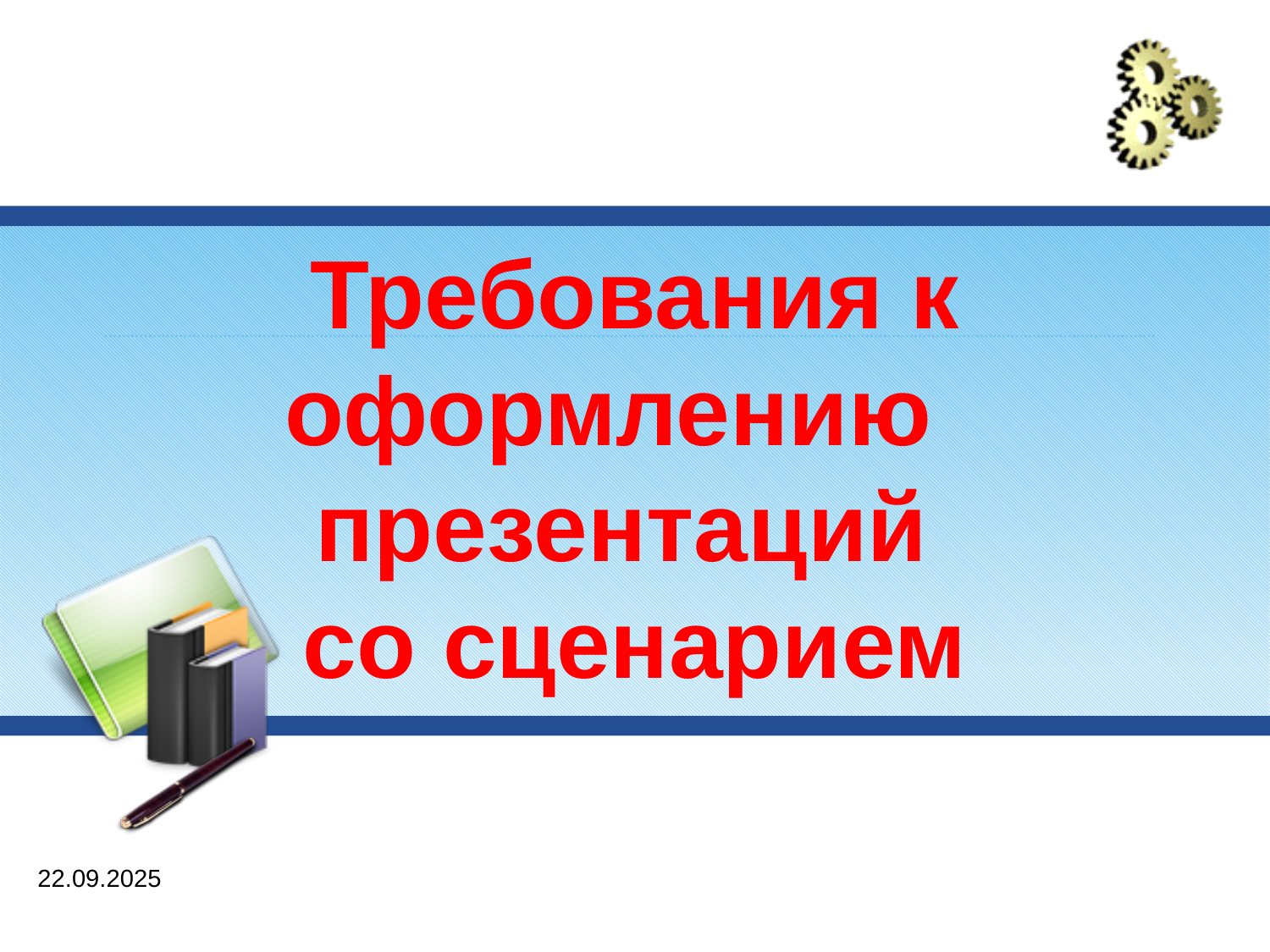

Требования к оформлению   презентаций
со сценарием
22.09.2025